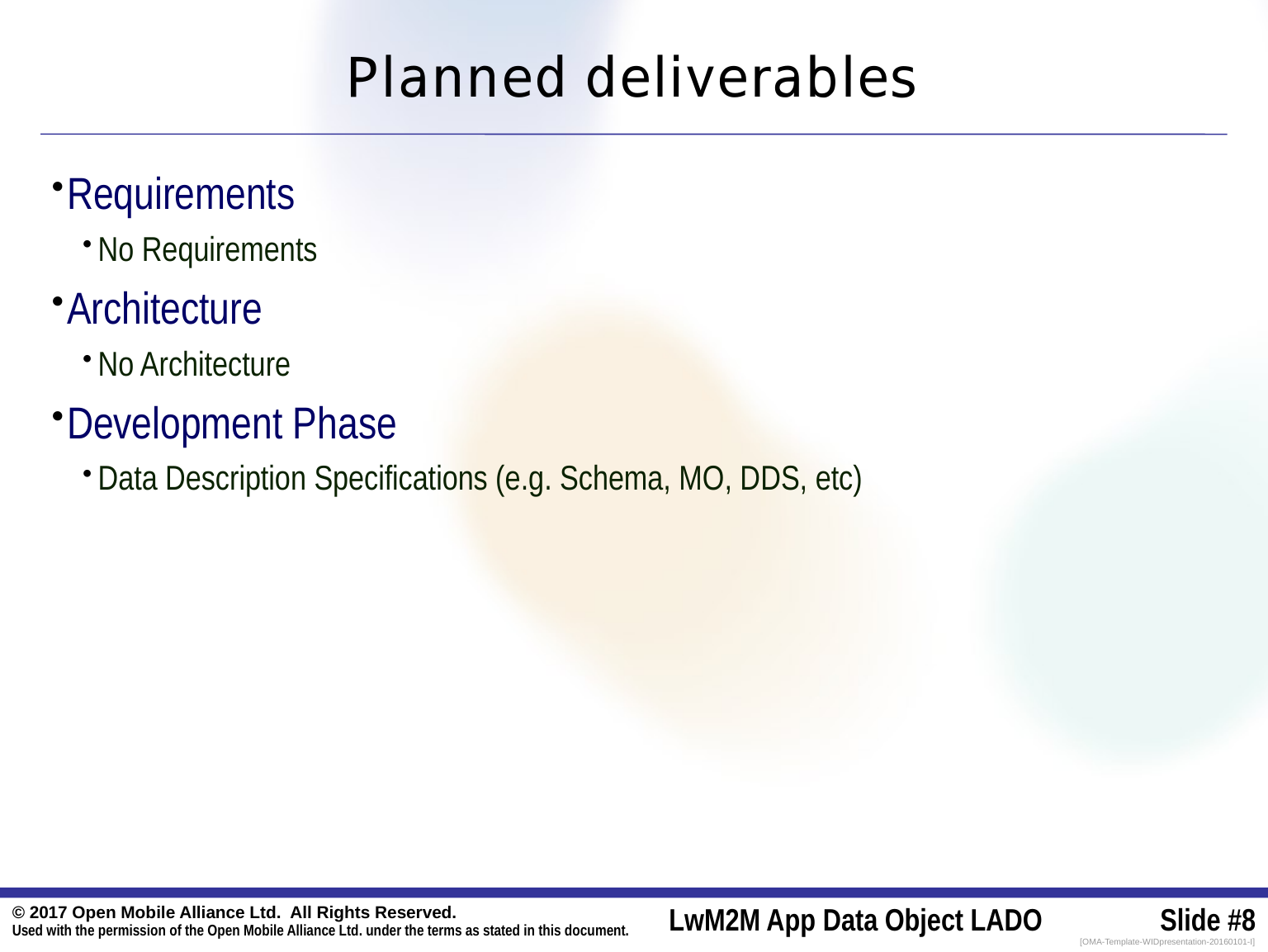

# Planned deliverables
Requirements
No Requirements
Architecture
No Architecture
Development Phase
Data Description Specifications (e.g. Schema, MO, DDS, etc)